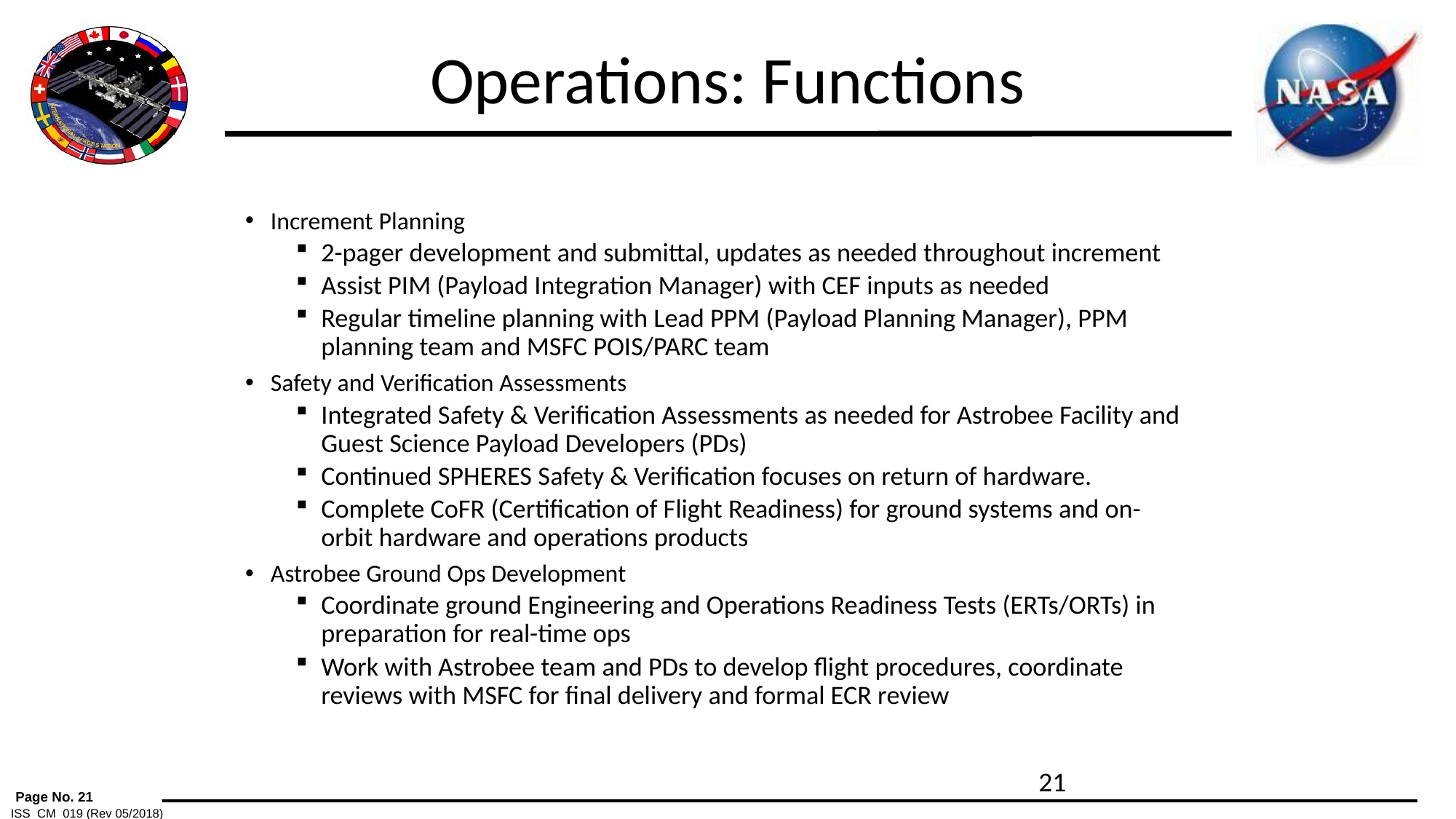

# Operations: Functions
Increment Planning
2-pager development and submittal, updates as needed throughout increment
Assist PIM (Payload Integration Manager) with CEF inputs as needed
Regular timeline planning with Lead PPM (Payload Planning Manager), PPM planning team and MSFC POIS/PARC team
Safety and Verification Assessments
Integrated Safety & Verification Assessments as needed for Astrobee Facility and Guest Science Payload Developers (PDs)
Continued SPHERES Safety & Verification focuses on return of hardware.
Complete CoFR (Certification of Flight Readiness) for ground systems and on-orbit hardware and operations products
Astrobee Ground Ops Development
Coordinate ground Engineering and Operations Readiness Tests (ERTs/ORTs) in preparation for real-time ops
Work with Astrobee team and PDs to develop flight procedures, coordinate reviews with MSFC for final delivery and formal ECR review

21